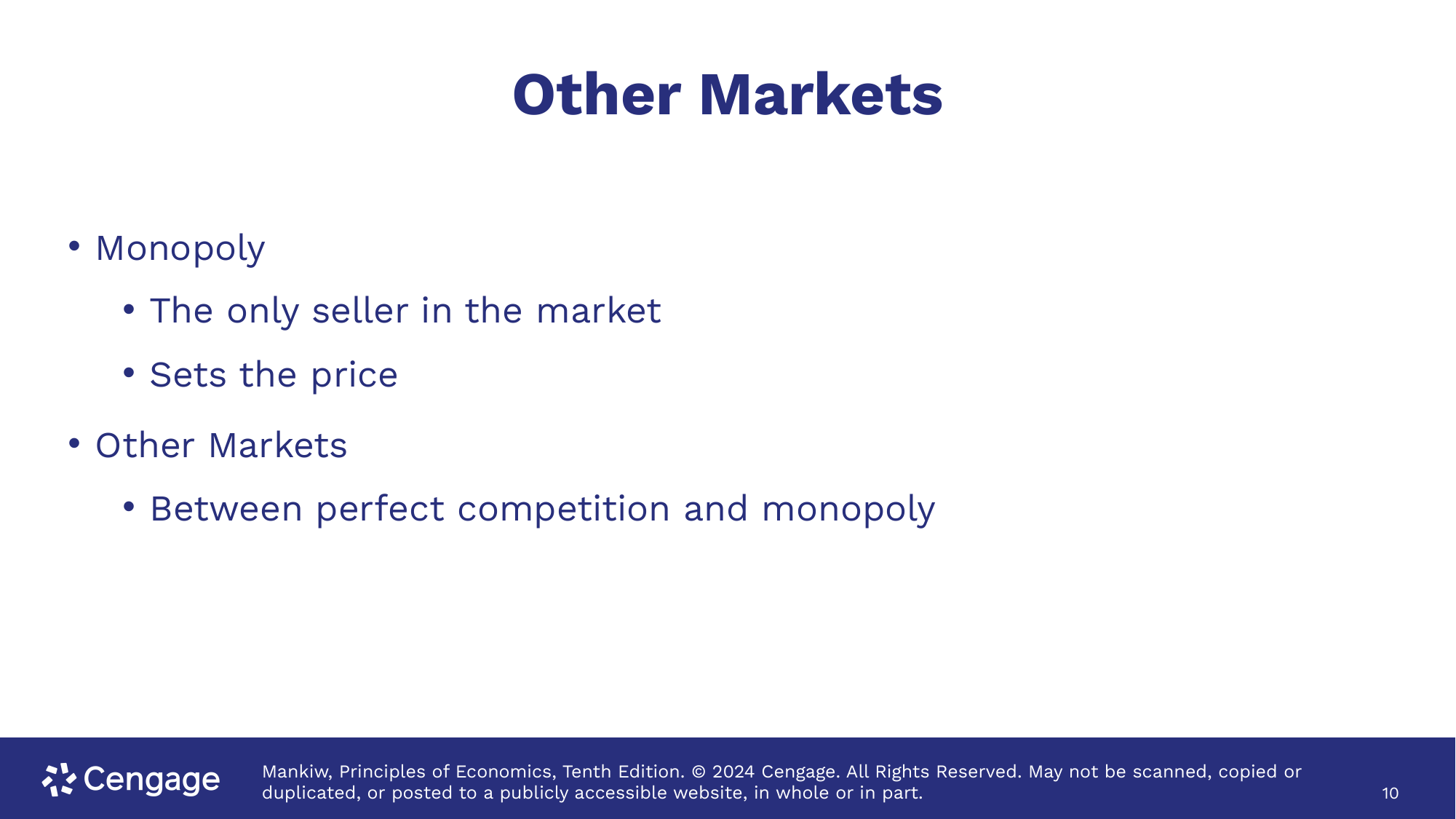

# Other Markets
Monopoly
The only seller in the market
Sets the price
Other Markets
Between perfect competition and monopoly